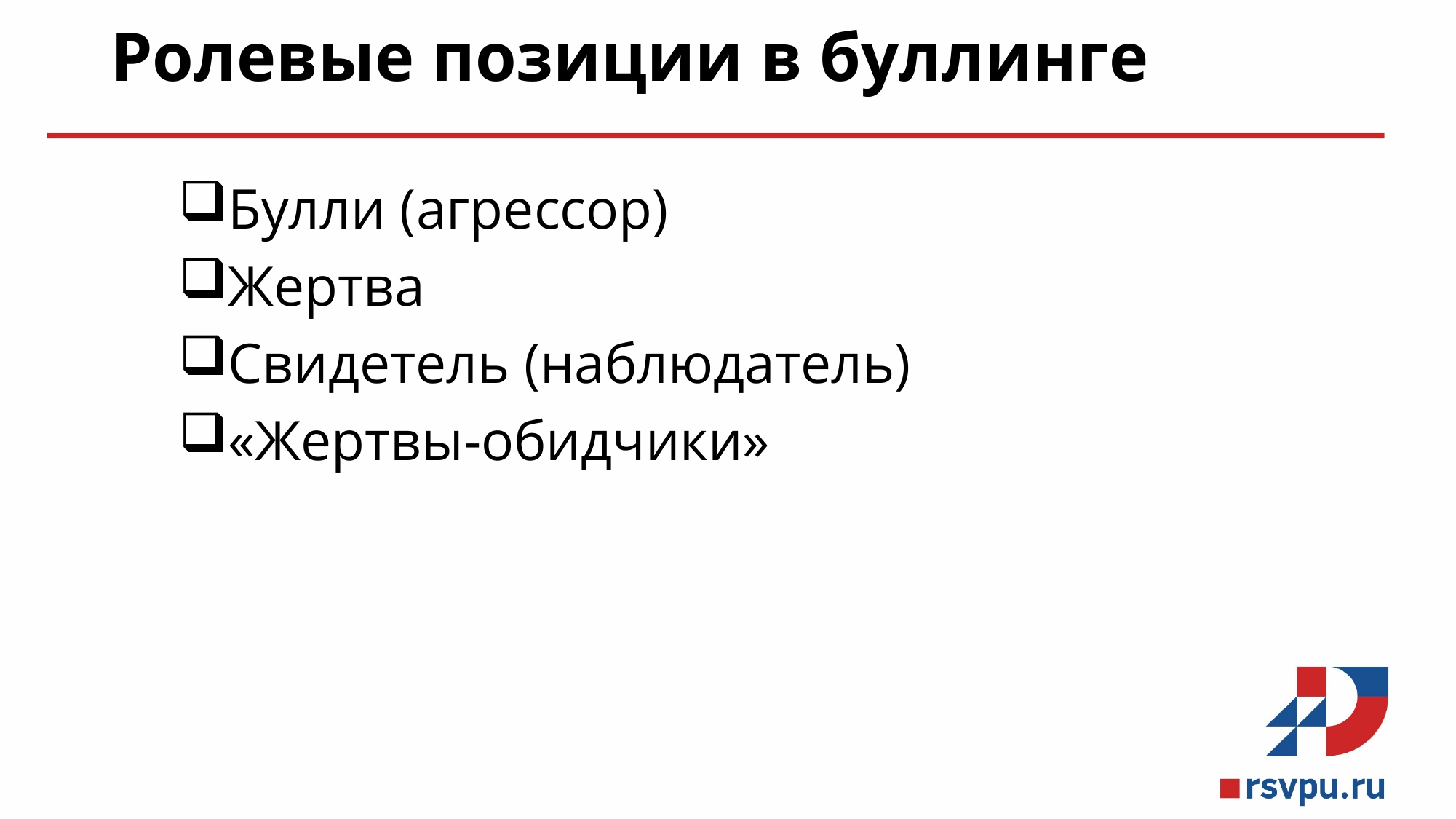

# Ролевые позиции в буллинге
Булли (агрессор)
Жертва
Свидетель (наблюдатель)
«Жертвы-обидчики»